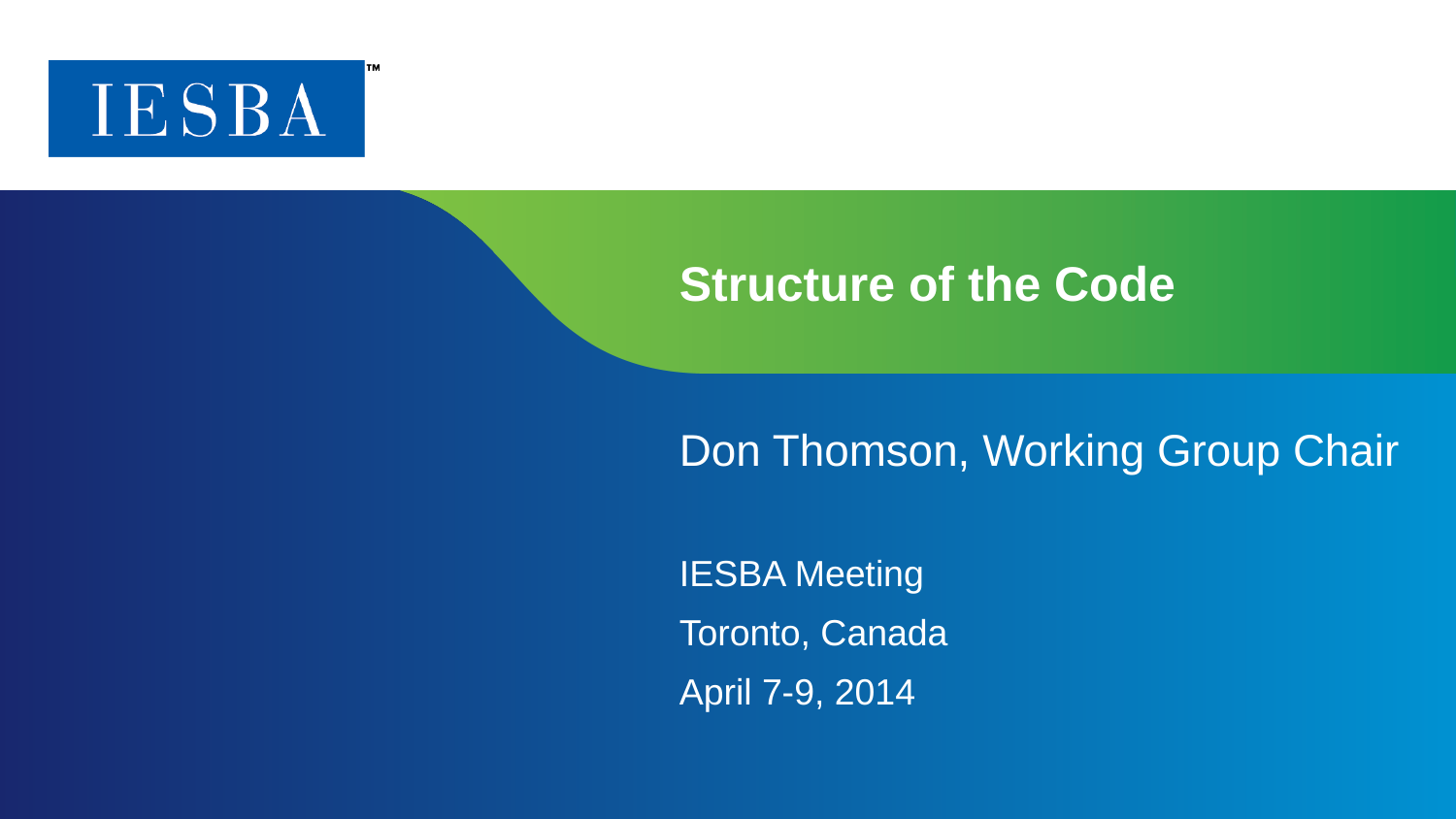

# Structure of the Code
Don Thomson, Working Group Chair

IESBA Meeting
Toronto, Canada
April 7-9, 2014